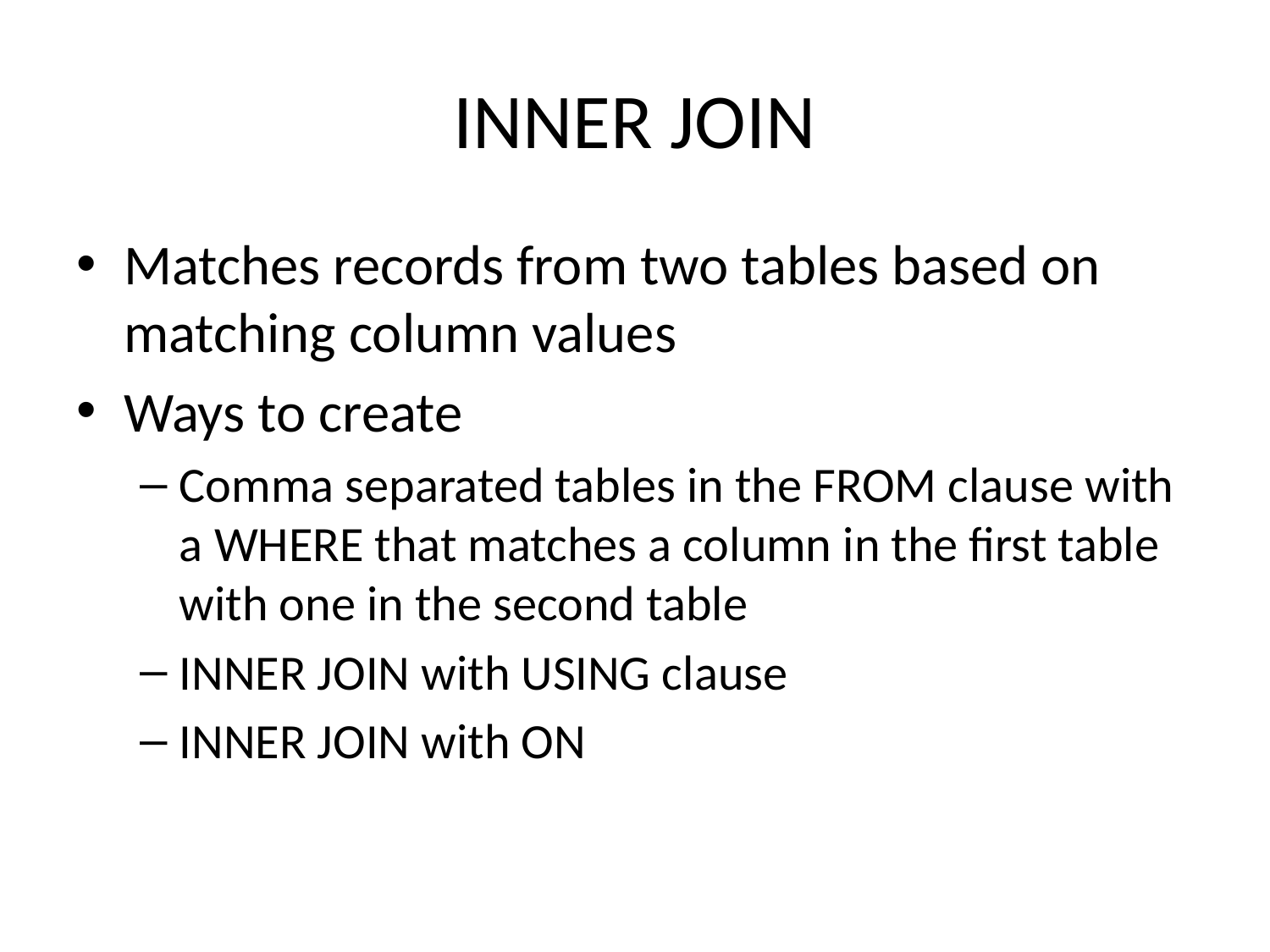

# INNER JOIN
Matches records from two tables based on matching column values
Ways to create
Comma separated tables in the FROM clause with a WHERE that matches a column in the first table with one in the second table
INNER JOIN with USING clause
INNER JOIN with ON